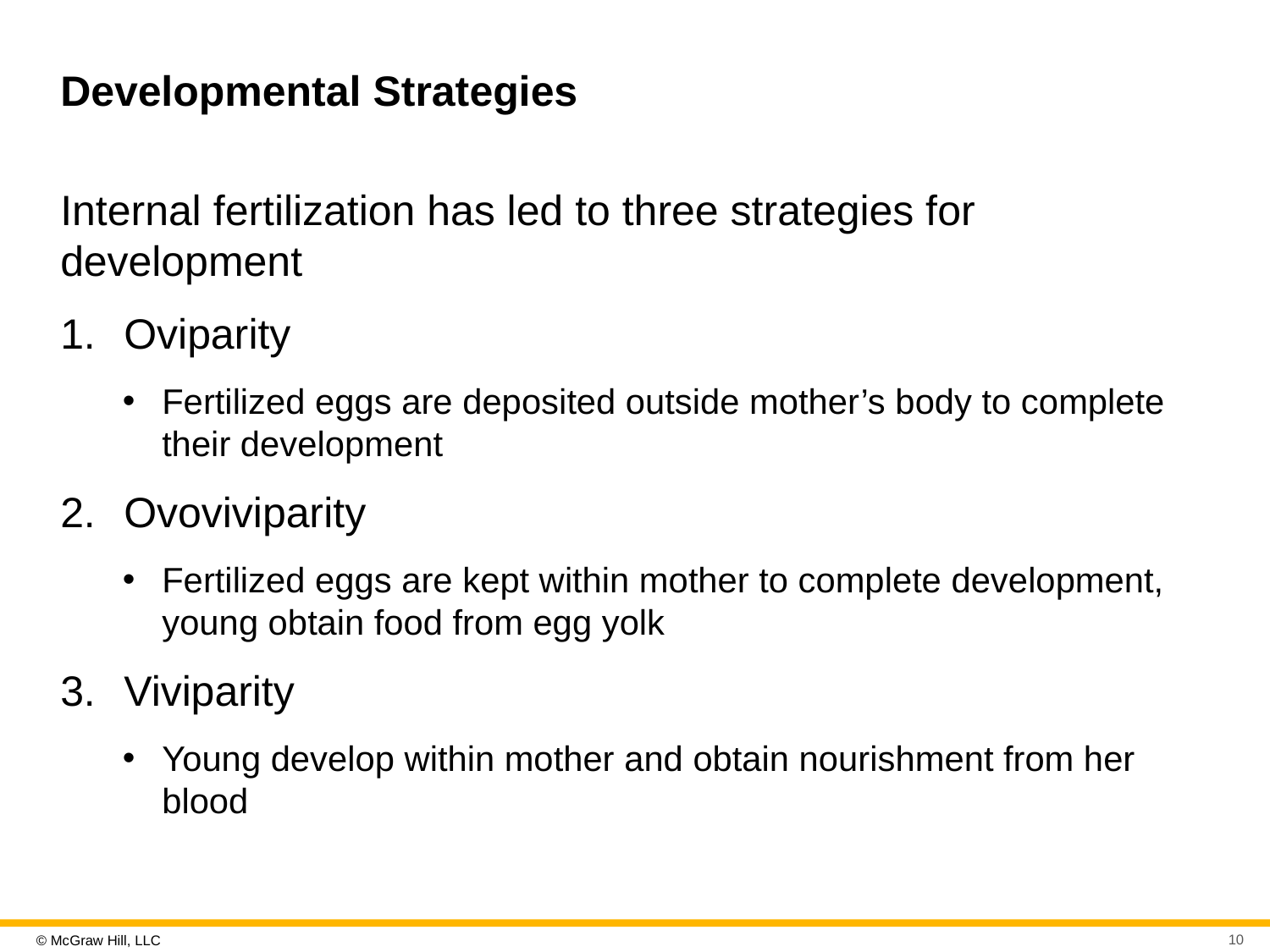

# Developmental Strategies
Internal fertilization has led to three strategies for development
Oviparity
Fertilized eggs are deposited outside mother’s body to complete their development
Ovoviviparity
Fertilized eggs are kept within mother to complete development, young obtain food from egg yolk
Viviparity
Young develop within mother and obtain nourishment from her blood
10